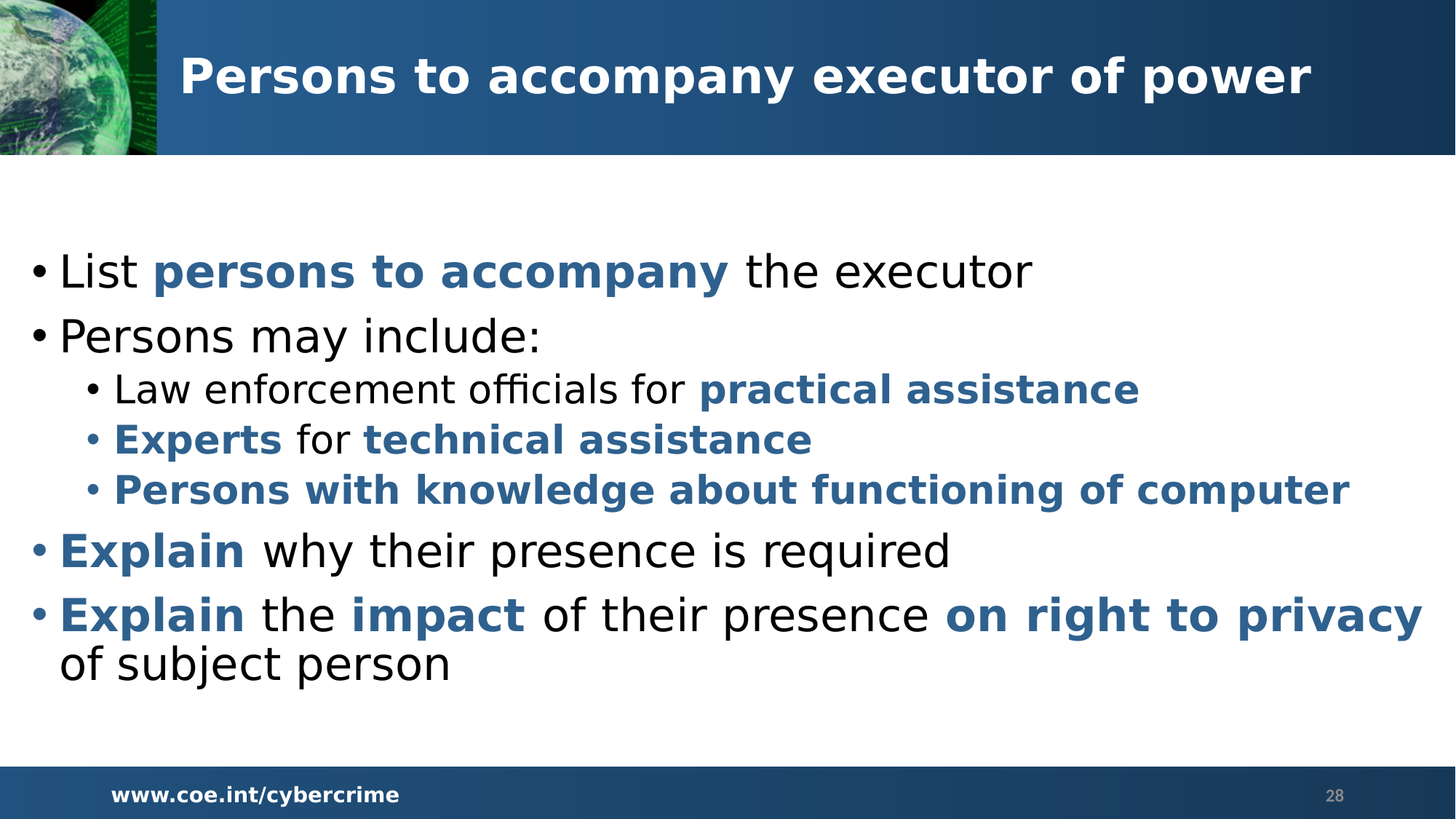

# Persons to accompany executor of power

List persons to accompany the executor
Persons may include:
Law enforcement officials for practical assistance
Experts for technical assistance
Persons with knowledge about functioning of computer
Explain why their presence is required
Explain the impact of their presence on right to privacy of subject person
www.coe.int/cybercrime
28